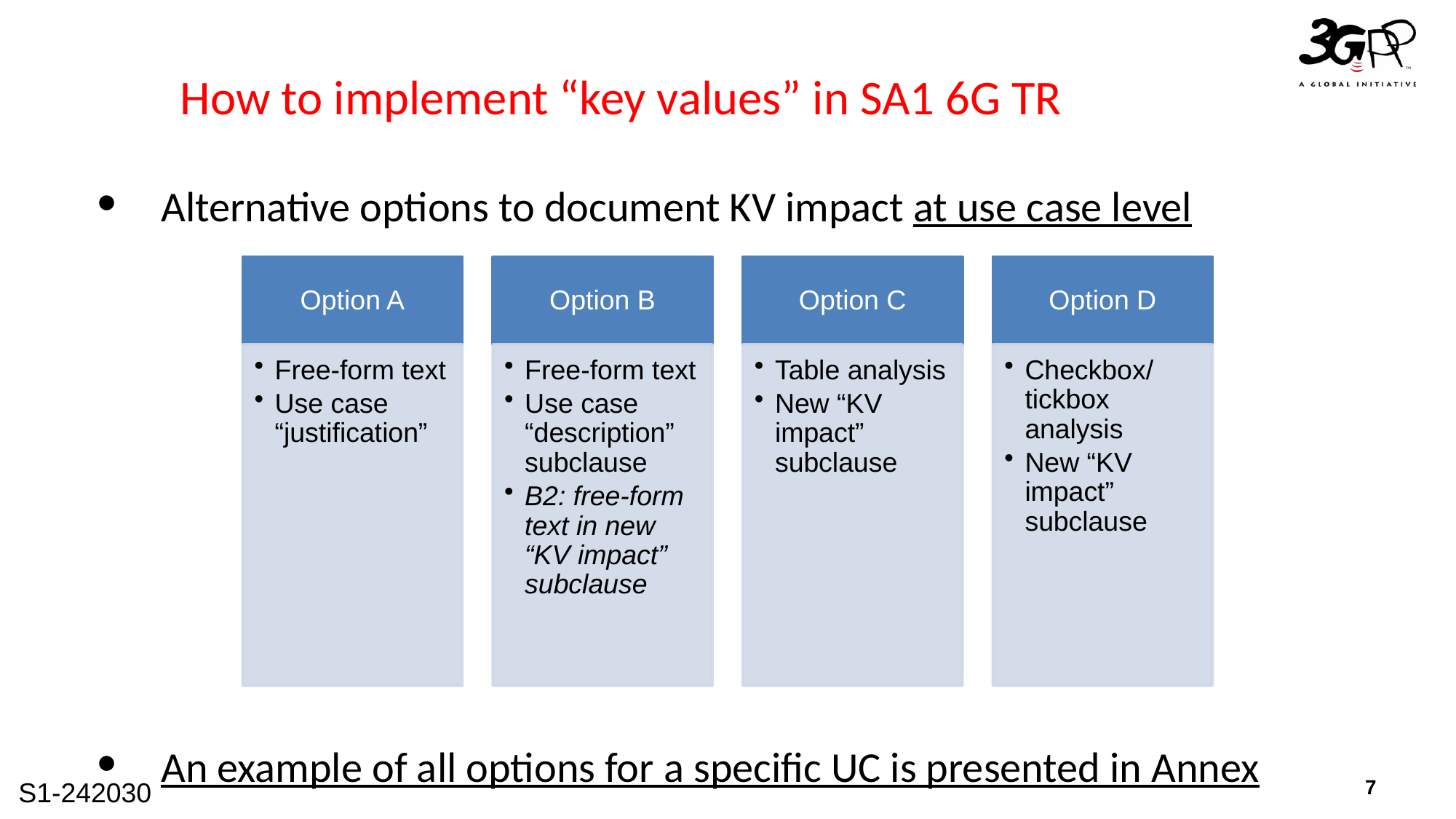

# How to implement “key values” in SA1 6G TR
Option A
Free-form text
Use case “justification”
Option B
Free-form text
Use case “description” subclause
B2: free-form text in new “KV impact” subclause
Option C
Table analysis
New “KV impact” subclause
Option D
Checkbox/
tickbox analysis
New “KV impact” subclause
Alternative options to document KV impact at use case level

An example of all options for a specific UC is presented in Annex